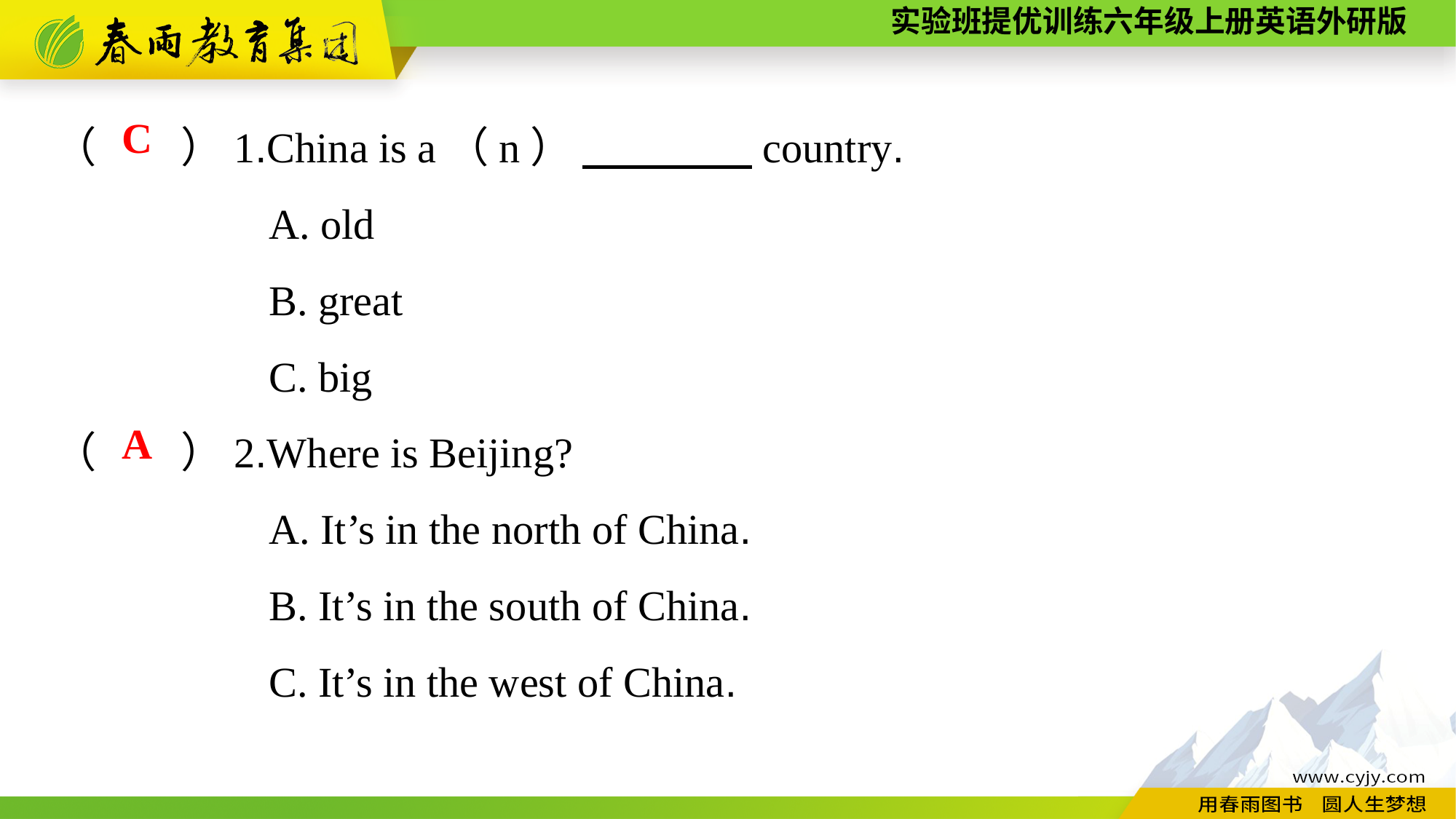

（　　）1.China is a（n） 　　　　country.
A. old
B. great
C. big
（　　）2.Where is Beijing?
A. It’s in the north of China.
B. It’s in the south of China.
C. It’s in the west of China.
C
A